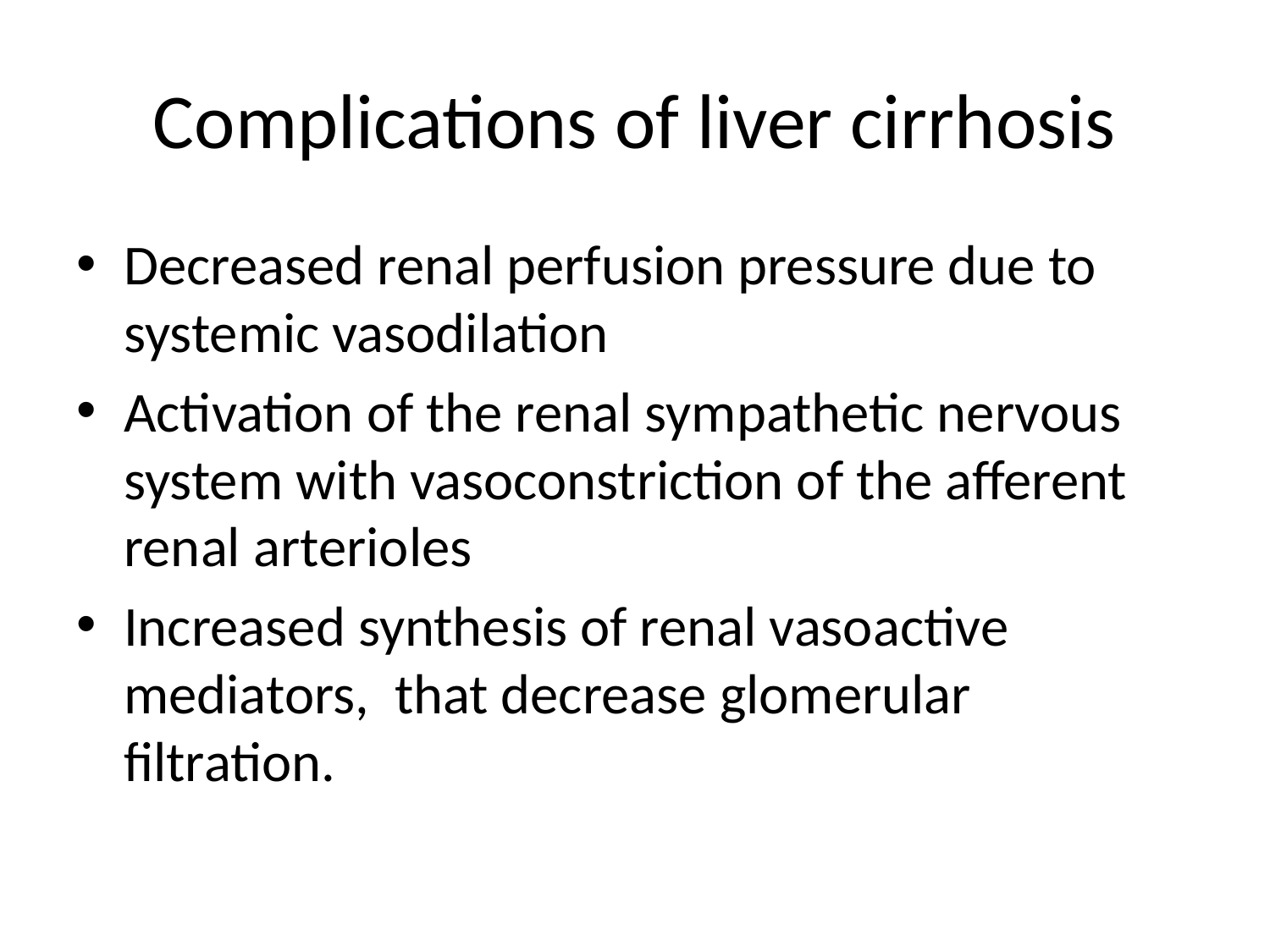

# Complications of liver cirrhosis
Decreased renal perfusion pressure due to systemic vasodilation
Activation of the renal sympathetic nervous system with vasoconstriction of the afferent renal arterioles
Increased synthesis of renal vasoactive mediators,  that decrease glomerular filtration.